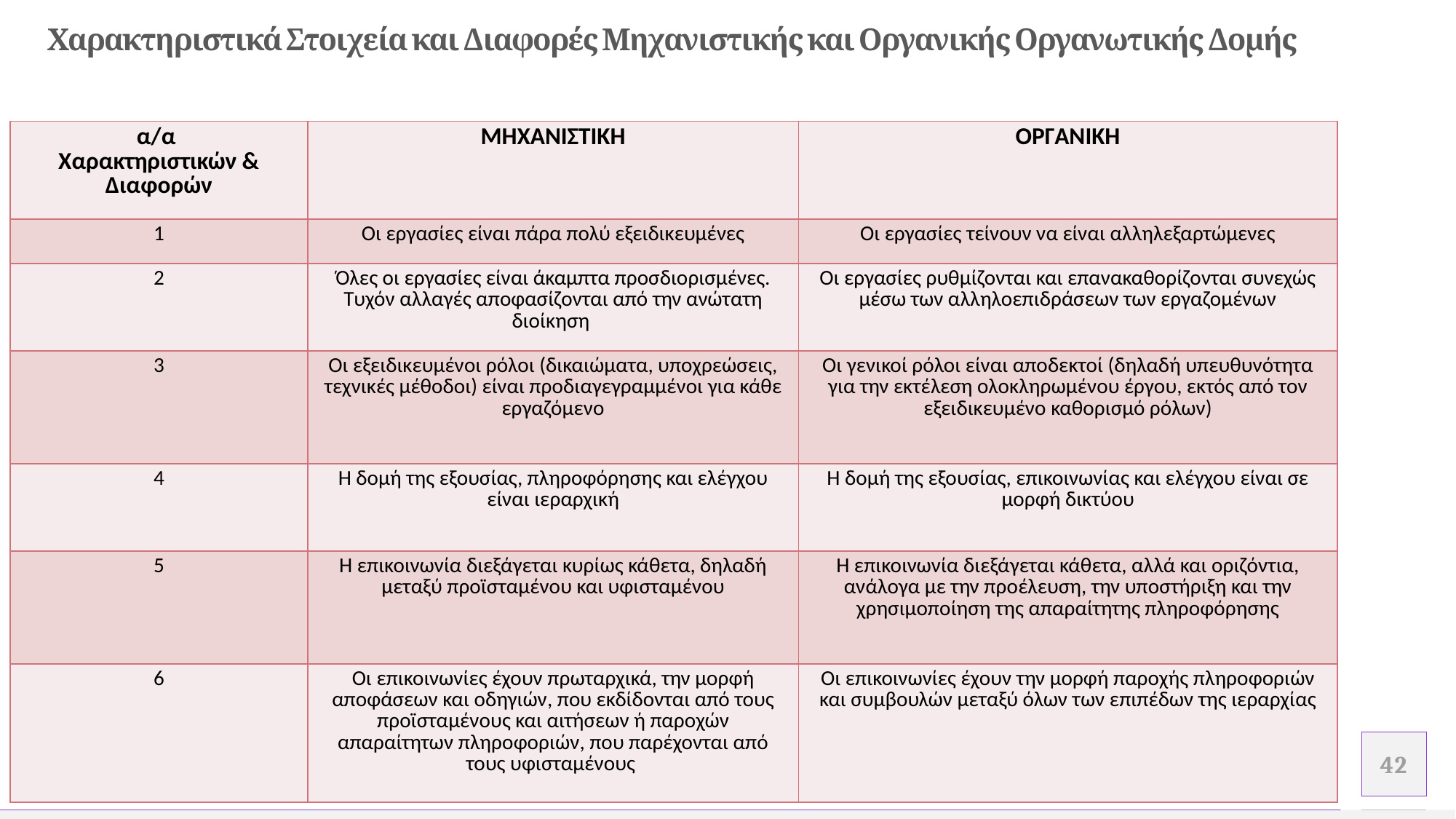

# Χαρακτηριστικά Στοιχεία και Διαφορές Μηχανιστικής και Οργανικής Οργανωτικής Δομής
| α/α Χαρακτηριστικών & Διαφορών | ΜΗΧΑΝΙΣΤΙΚΗ | ΟΡΓΑΝΙΚΗ |
| --- | --- | --- |
| 1 | Οι εργασίες είναι πάρα πολύ εξειδικευμένες | Οι εργασίες τείνουν να είναι αλληλεξαρτώμενες |
| 2 | Όλες οι εργασίες είναι άκαμπτα προσδιορισμένες. Τυχόν αλλαγές αποφασίζονται από την ανώτατη διοίκηση | Οι εργασίες ρυθμίζονται και επανακαθορίζονται συνεχώς μέσω των αλληλοεπιδράσεων των εργαζομένων |
| 3 | Οι εξειδικευμένοι ρόλοι (δικαιώματα, υποχρεώσεις, τεχνικές μέθοδοι) είναι προδιαγεγραμμένοι για κάθε εργαζόμενο | Οι γενικοί ρόλοι είναι αποδεκτοί (δηλαδή υπευθυνότητα για την εκτέλεση ολοκληρωμένου έργου, εκτός από τον εξειδικευμένο καθορισμό ρόλων) |
| 4 | Η δομή της εξουσίας, πληροφόρησης και ελέγχου είναι ιεραρχική | Η δομή της εξουσίας, επικοινωνίας και ελέγχου είναι σε μορφή δικτύου |
| 5 | Η επικοινωνία διεξάγεται κυρίως κάθετα, δηλαδή μεταξύ προϊσταμένου και υφισταμένου | Η επικοινωνία διεξάγεται κάθετα, αλλά και οριζόντια, ανάλογα με την προέλευση, την υποστήριξη και την χρησιμοποίηση της απαραίτητης πληροφόρησης |
| 6 | Οι επικοινωνίες έχουν πρωταρχικά, την μορφή αποφάσεων και οδηγιών, που εκδίδονται από τους προϊσταμένους και αιτήσεων ή παροχών απαραίτητων πληροφοριών, που παρέχονται από τους υφισταμένους | Οι επικοινωνίες έχουν την μορφή παροχής πληροφοριών και συμβουλών μεταξύ όλων των επιπέδων της ιεραρχίας |
.
.
42
Προσθέστε υποσέλιδο